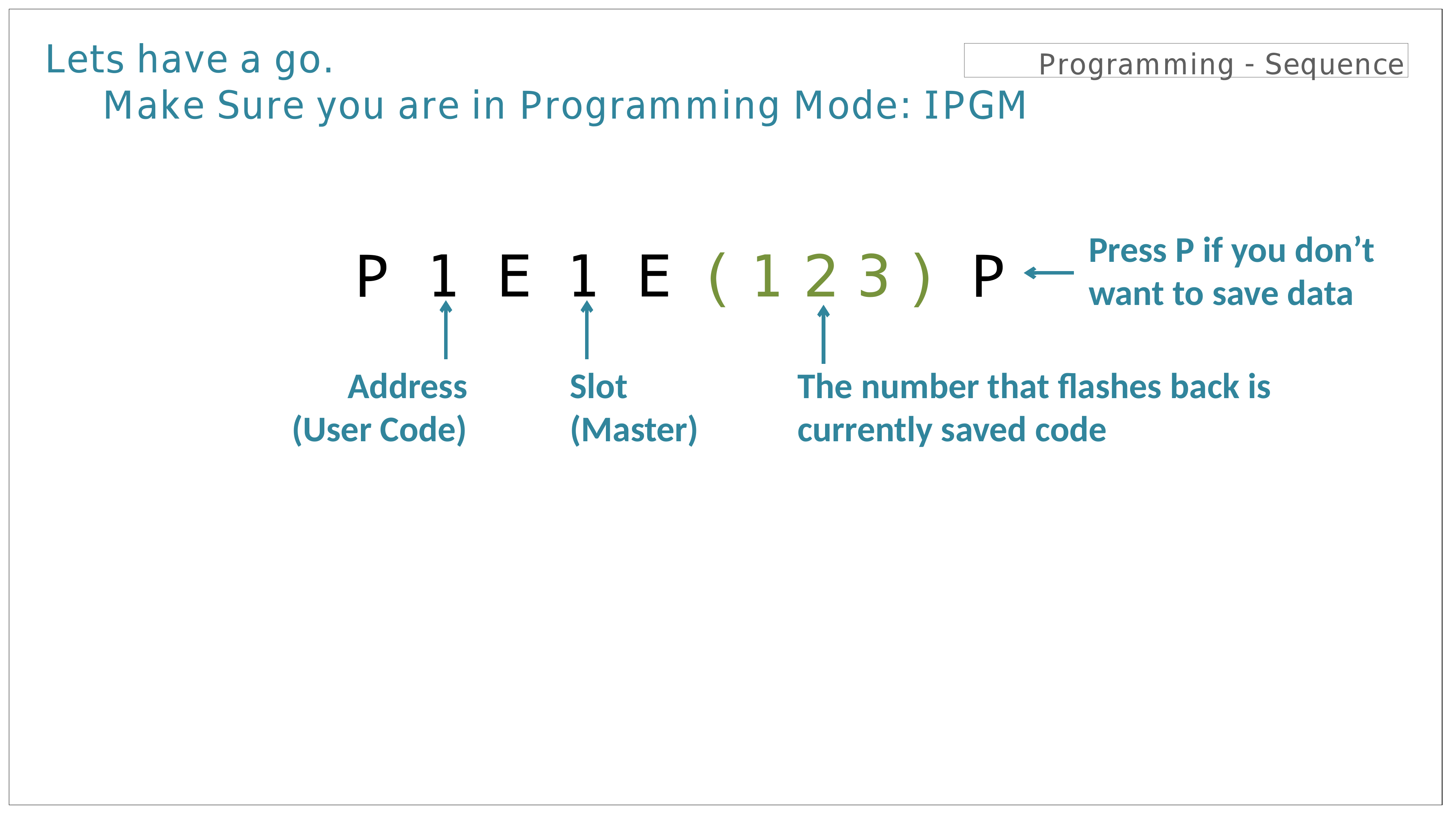

Lets have a go.
	Make Sure you are in Programming Mode: IPGM
Programming - Sequence
	P  1  E  1  E  ( 1 2 3 )  P
Press P if you don’t want to save data
Address
(User Code)
Slot
(Master)
The number that flashes back is currently saved code